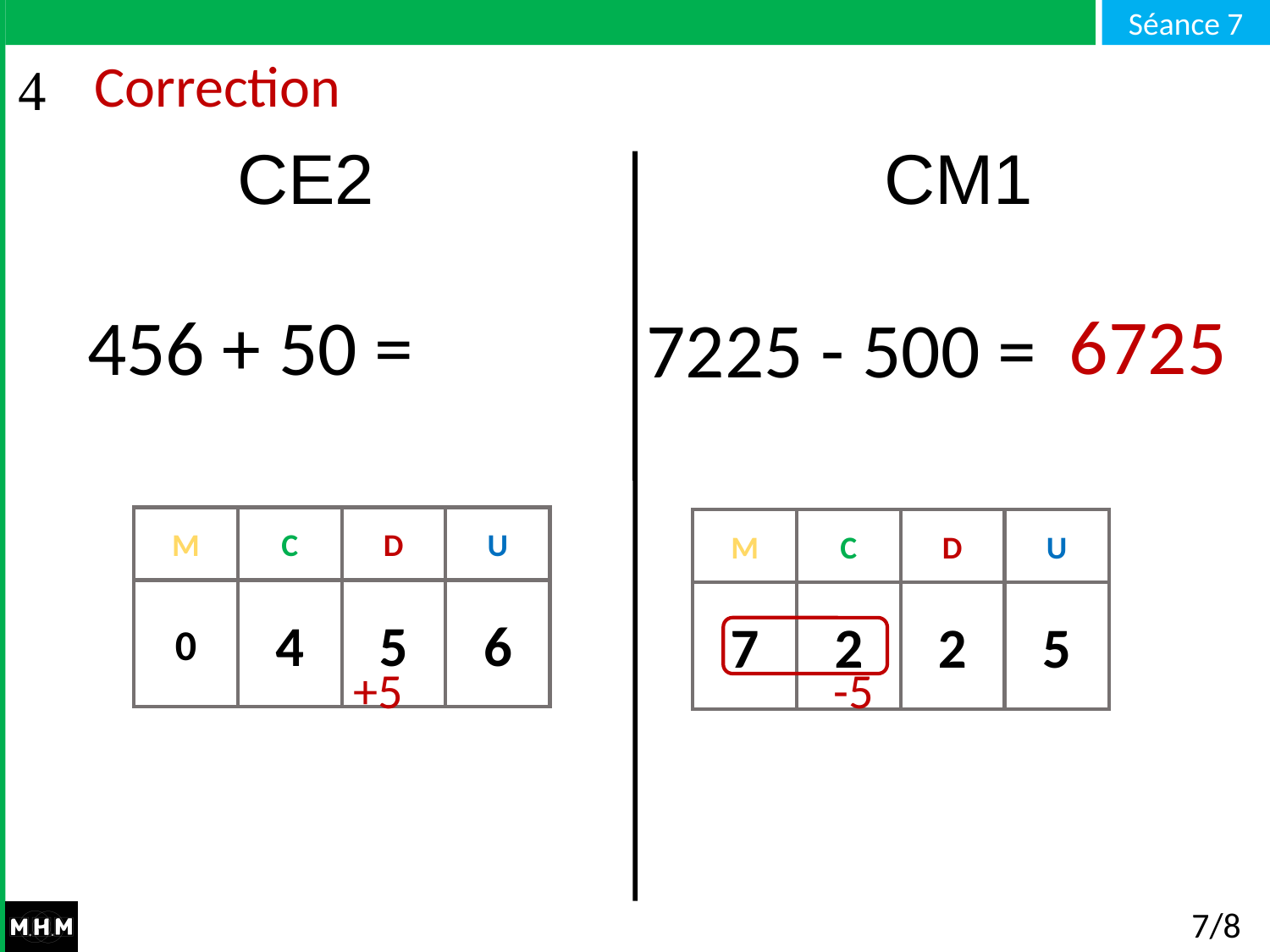

# Correction
CE2                          CM1

6725
456 + 50 =
7225 - 500 =
M
C
D
U
0
4
5
6
M
C
D
U
7
2
2
5

+5
-5
7/8